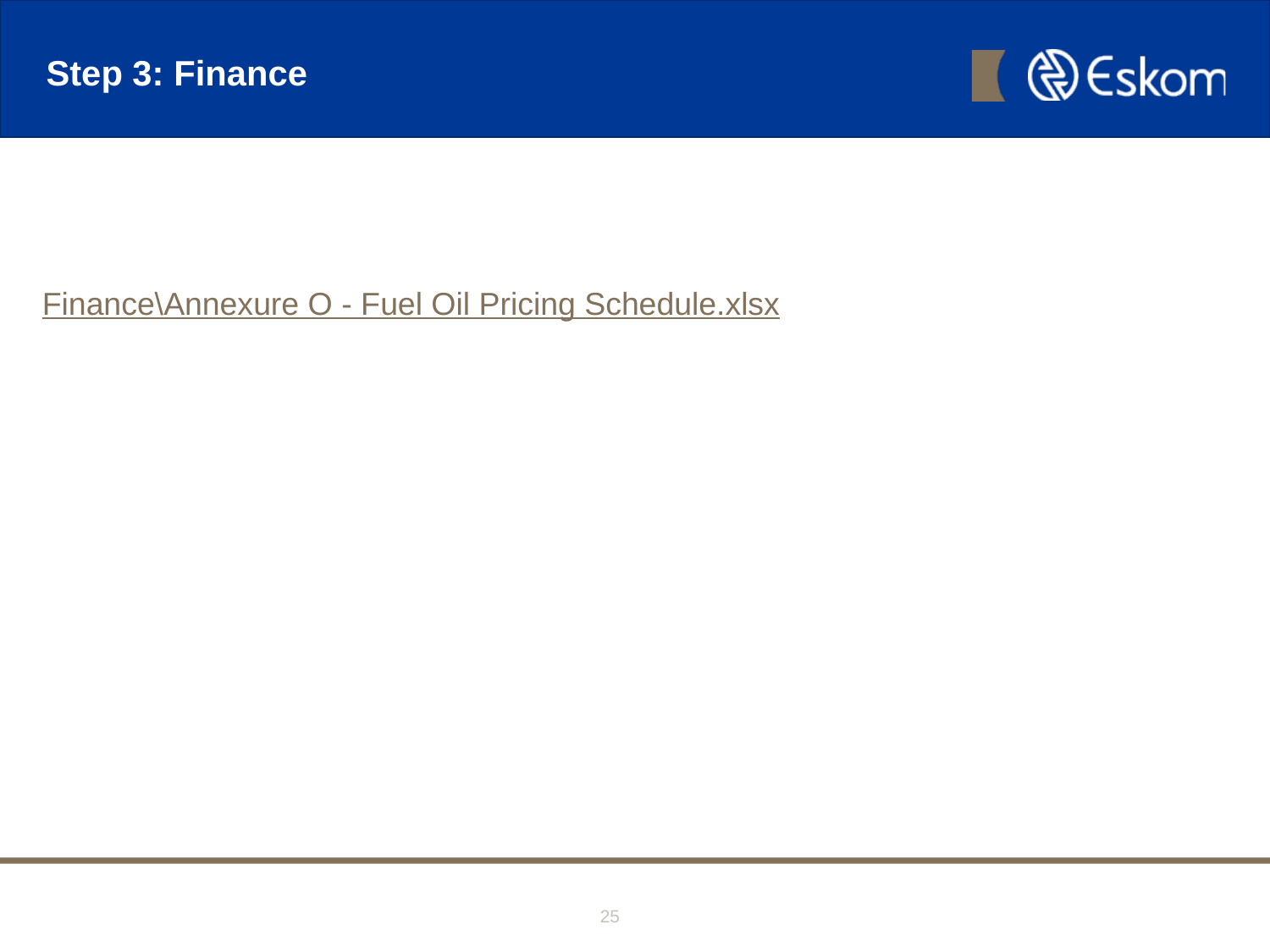

# Step 3: Finance

Finance\Annexure O - Fuel Oil Pricing Schedule.xlsx

25